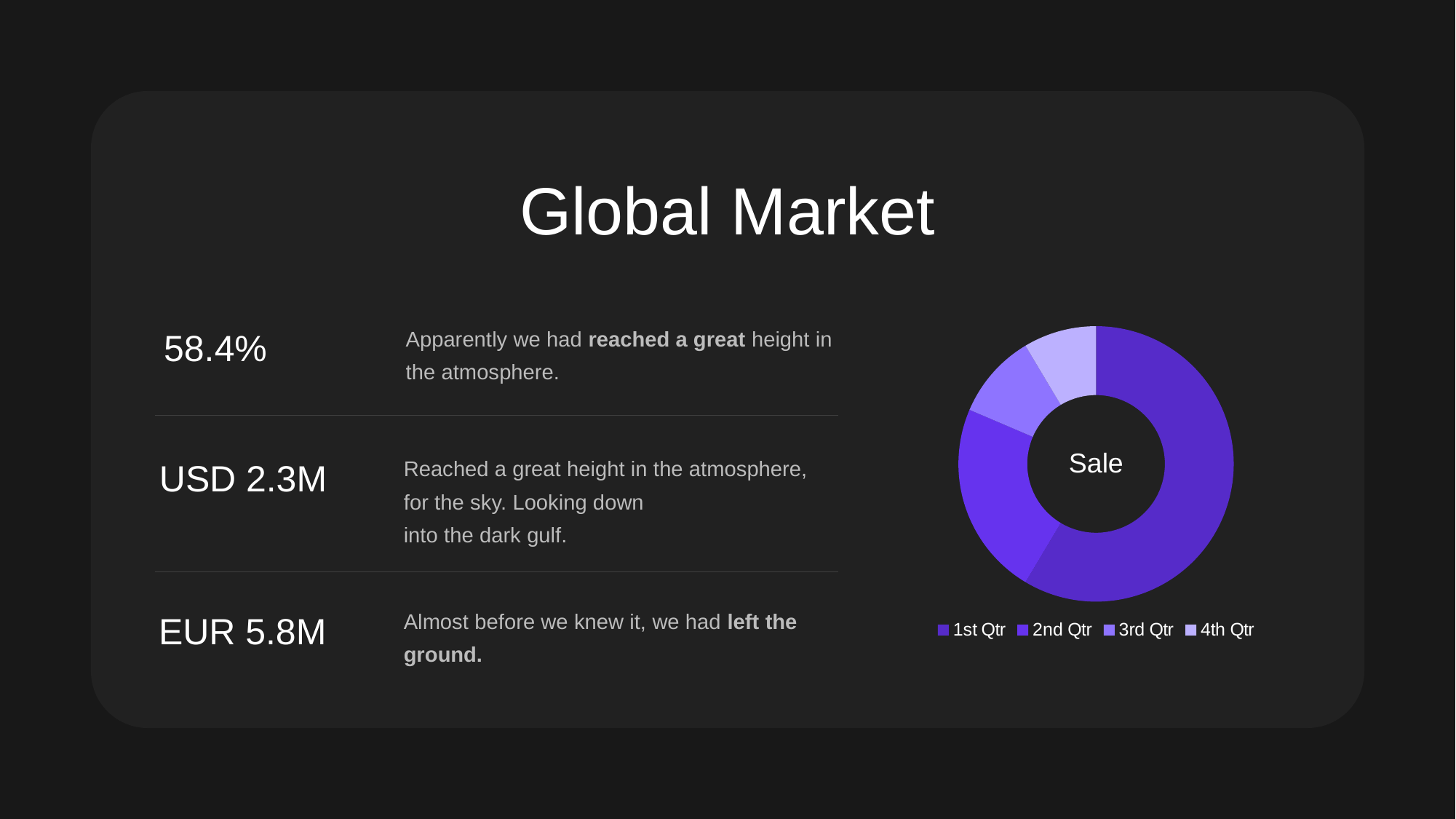

# Global Market
58.4%
Apparently we had reached a great height in the atmosphere.

### Chart

| Category | Sales |
|---|---|
| 1st Qtr | 8.2 |
| 2nd Qtr | 3.2 |
| 3rd Qtr | 1.4 |
| 4th Qtr | 1.2 |
USD 2.3M
Reached a great height in the atmosphere, for the sky. Looking down
into the dark gulf.
Sale
EUR 5.8M
Almost before we knew it, we had left the ground.